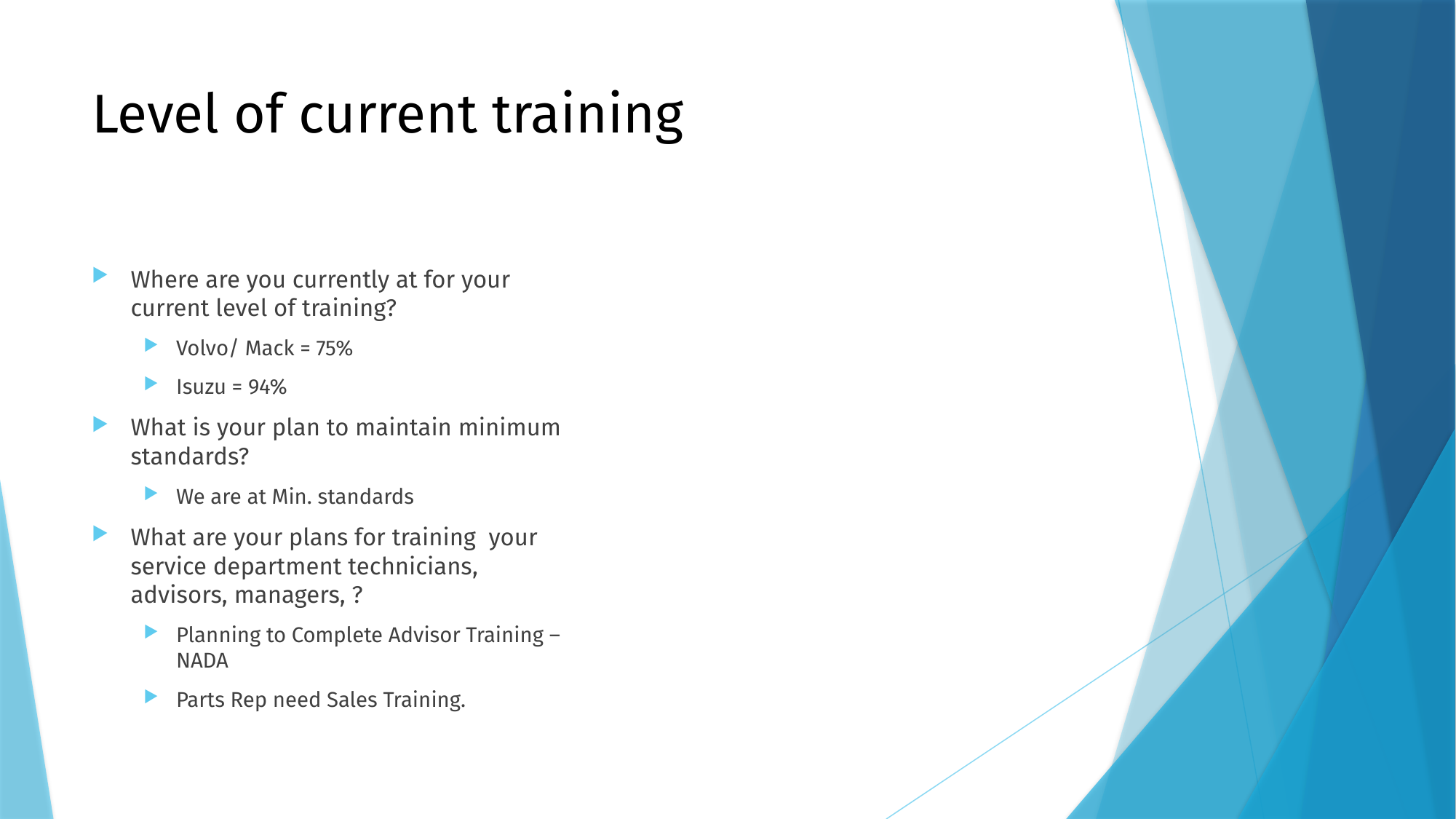

# Level of current training
Where are you currently at for your current level of training?
Volvo/ Mack = 75%
Isuzu = 94%
What is your plan to maintain minimum standards?
We are at Min. standards
What are your plans for training  your service department technicians, advisors, managers, ?
Planning to Complete Advisor Training – NADA
Parts Rep need Sales Training.